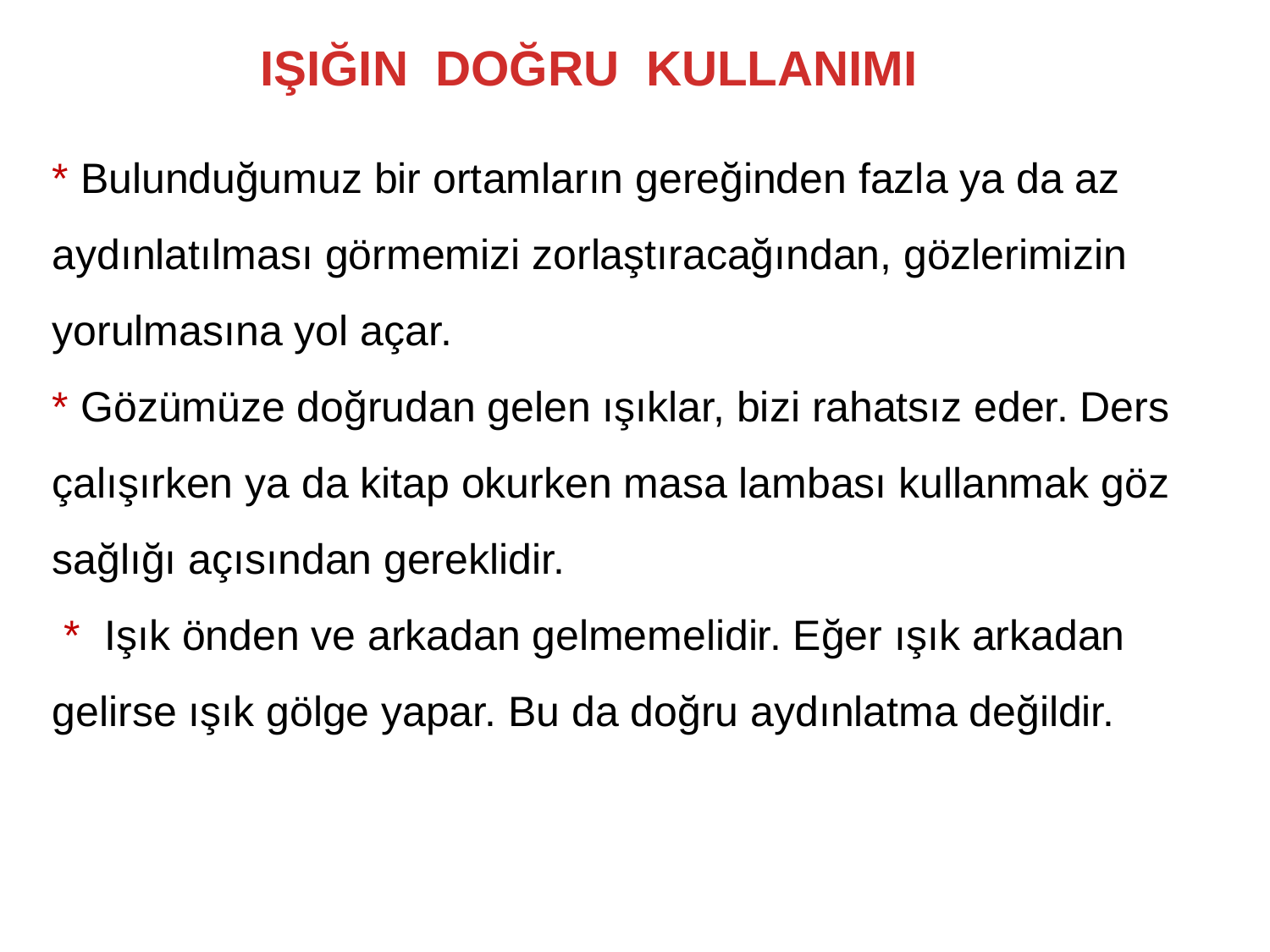

* Bulunduğumuz bir ortamların gereğinden fazla ya da az aydınlatılması görmemizi zorlaştıracağından, gözlerimizin yorulmasına yol açar.
* Gözümüze doğrudan gelen ışıklar, bizi rahatsız eder. Ders çalışırken ya da kitap okurken masa lambası kullanmak göz sağlığı açısından gereklidir. 
 *  Işık önden ve arkadan gelmemelidir. Eğer ışık arkadan gelirse ışık gölge yapar. Bu da doğru aydınlatma değildir.
IŞIĞIN  DOĞRU  KULLANIMI